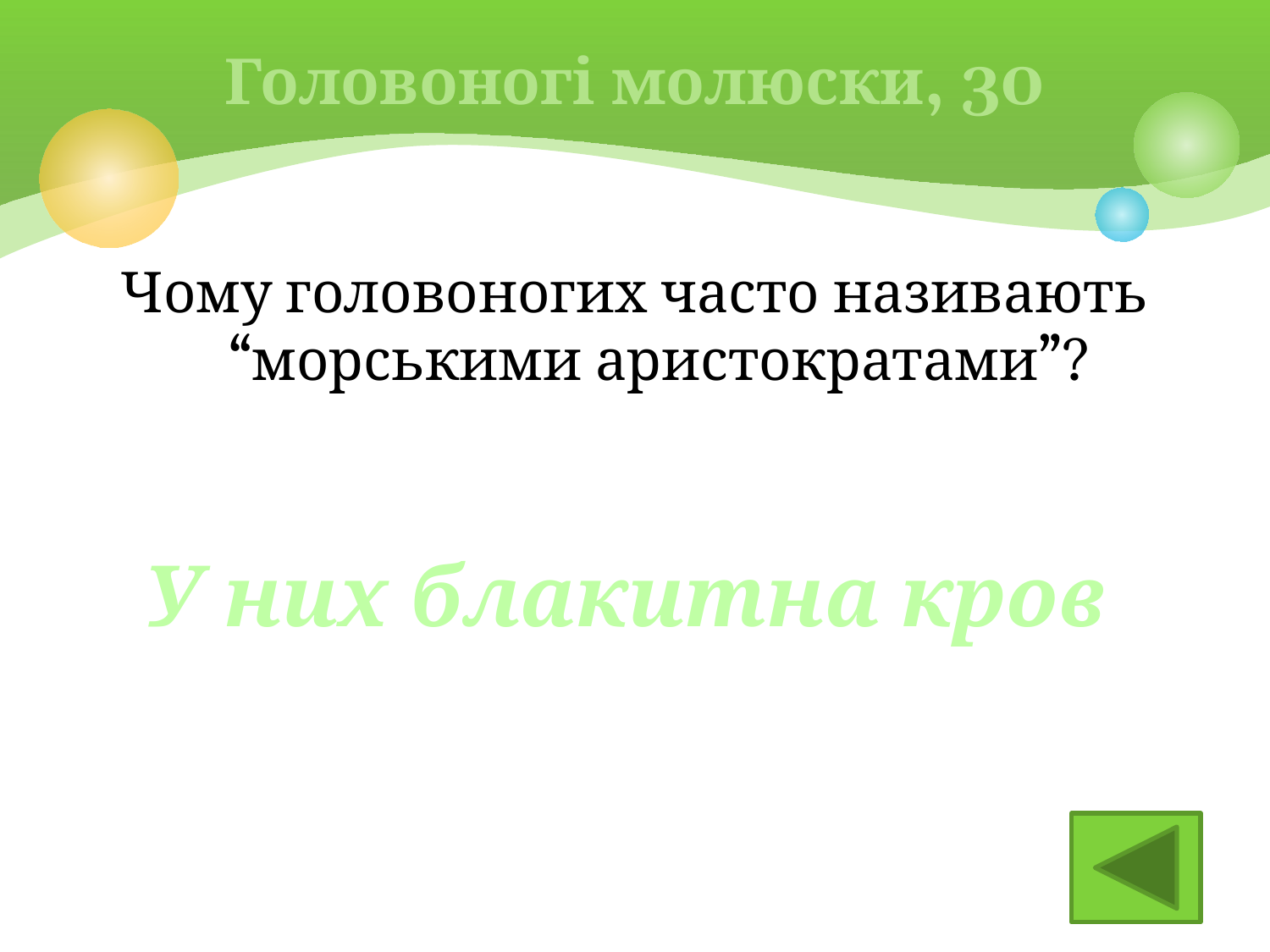

# Головоногі молюски, 30
Чому головоногих часто називають “морськими аристократами”?
У них блакитна кров